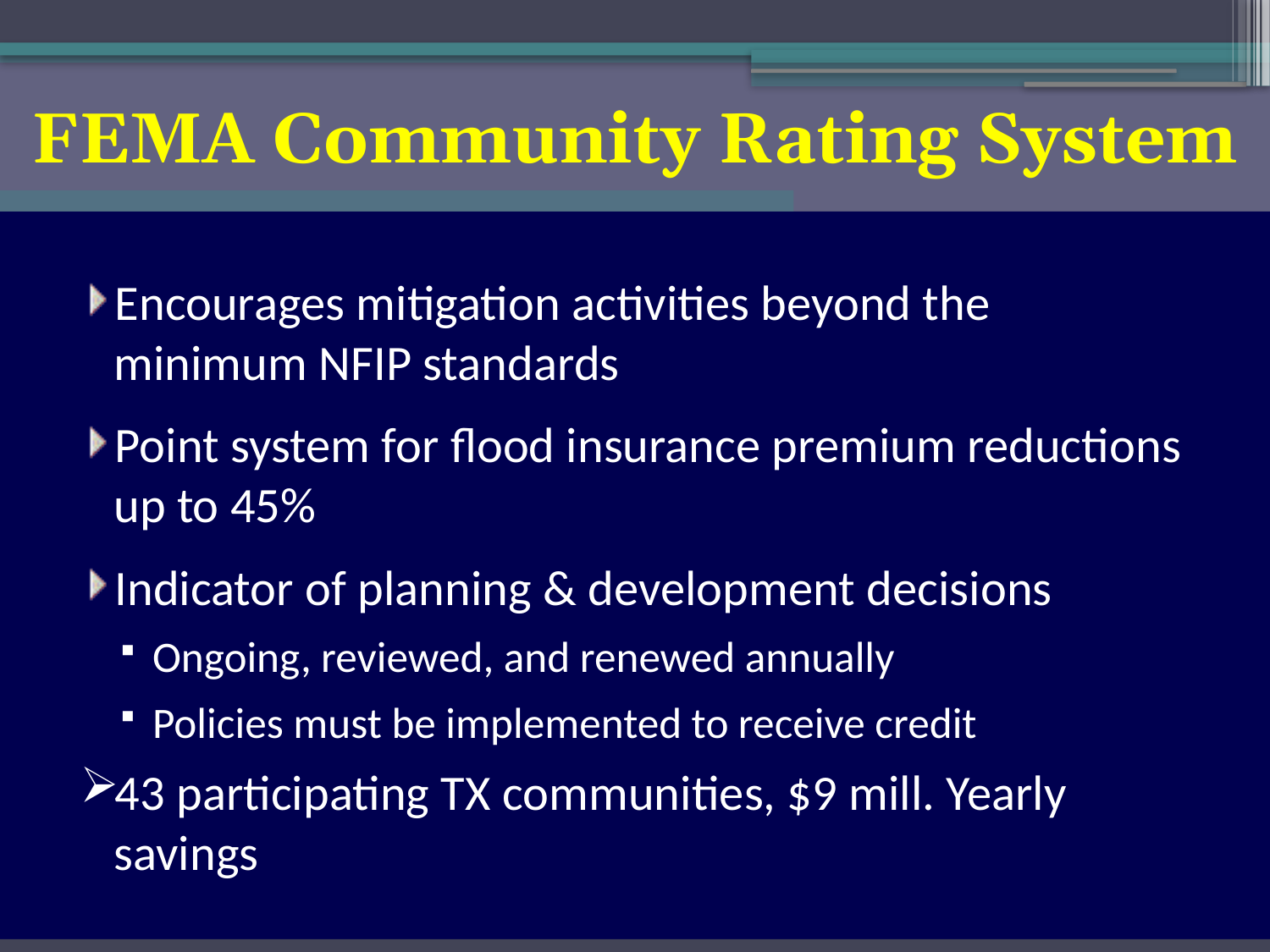

FEMA Community Rating System
Encourages mitigation activities beyond the minimum NFIP standards
Point system for flood insurance premium reductions up to 45%
Indicator of planning & development decisions
Ongoing, reviewed, and renewed annually
Policies must be implemented to receive credit
43 participating TX communities, $9 mill. Yearly savings